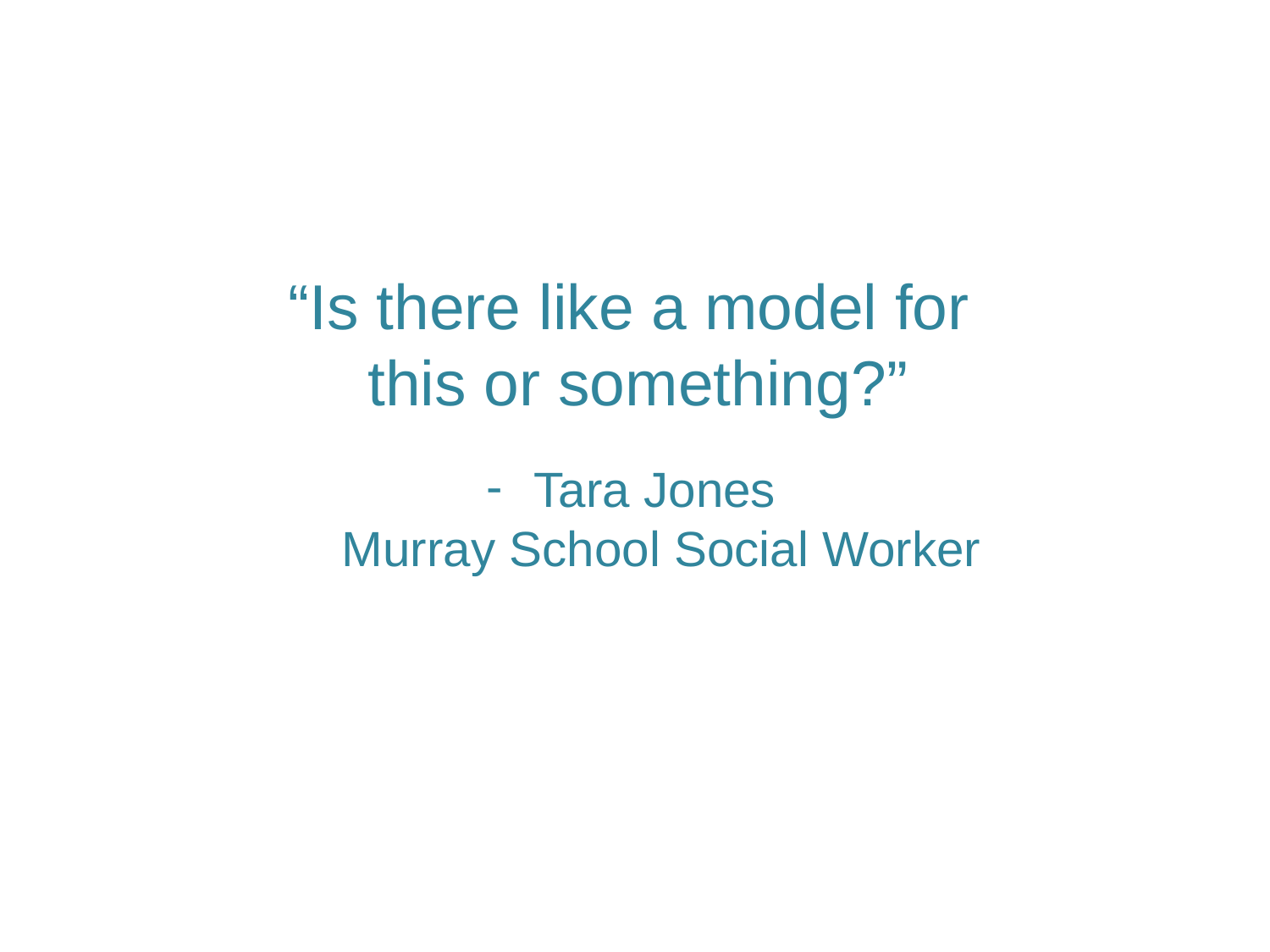

“Is there like a model for
this or something?”
Tara Jones
Murray School Social Worker